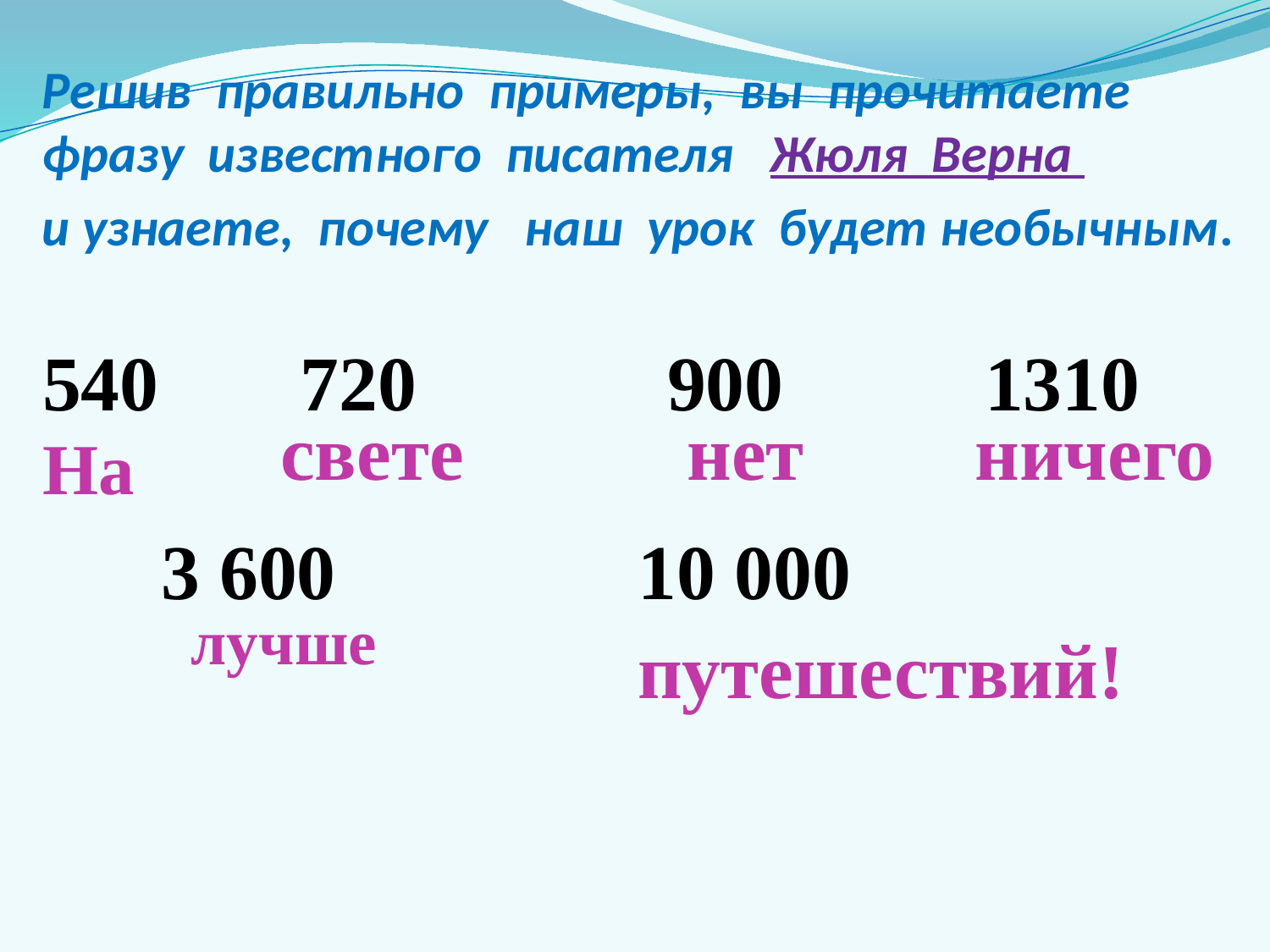

Решив  правильно  примеры,  вы  прочитаете  фразу  известного  писателя   Жюля  Верна
и узнаете,  почему   наш  урок  будет необычным.
540
720
900
1310
свете
нет
ничего
На
3 600
10 000
лучше
путешествий!